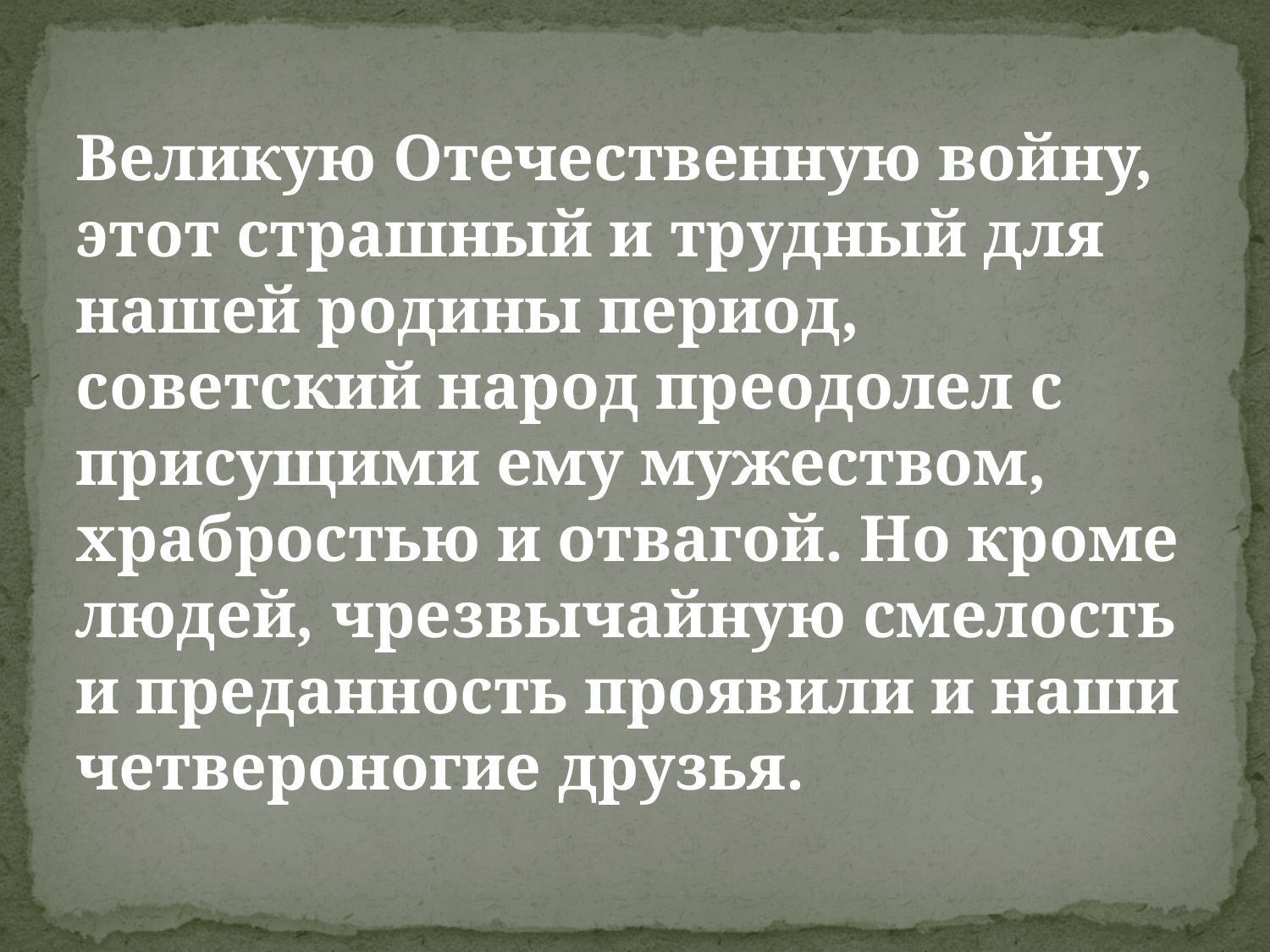

Великую Отечественную войну, этот страшный и трудный для нашей родины период, советский народ преодолел с присущими ему мужеством, храбростью и отвагой. Но кроме людей, чрезвычайную смелость и преданность проявили и наши четвероногие друзья.